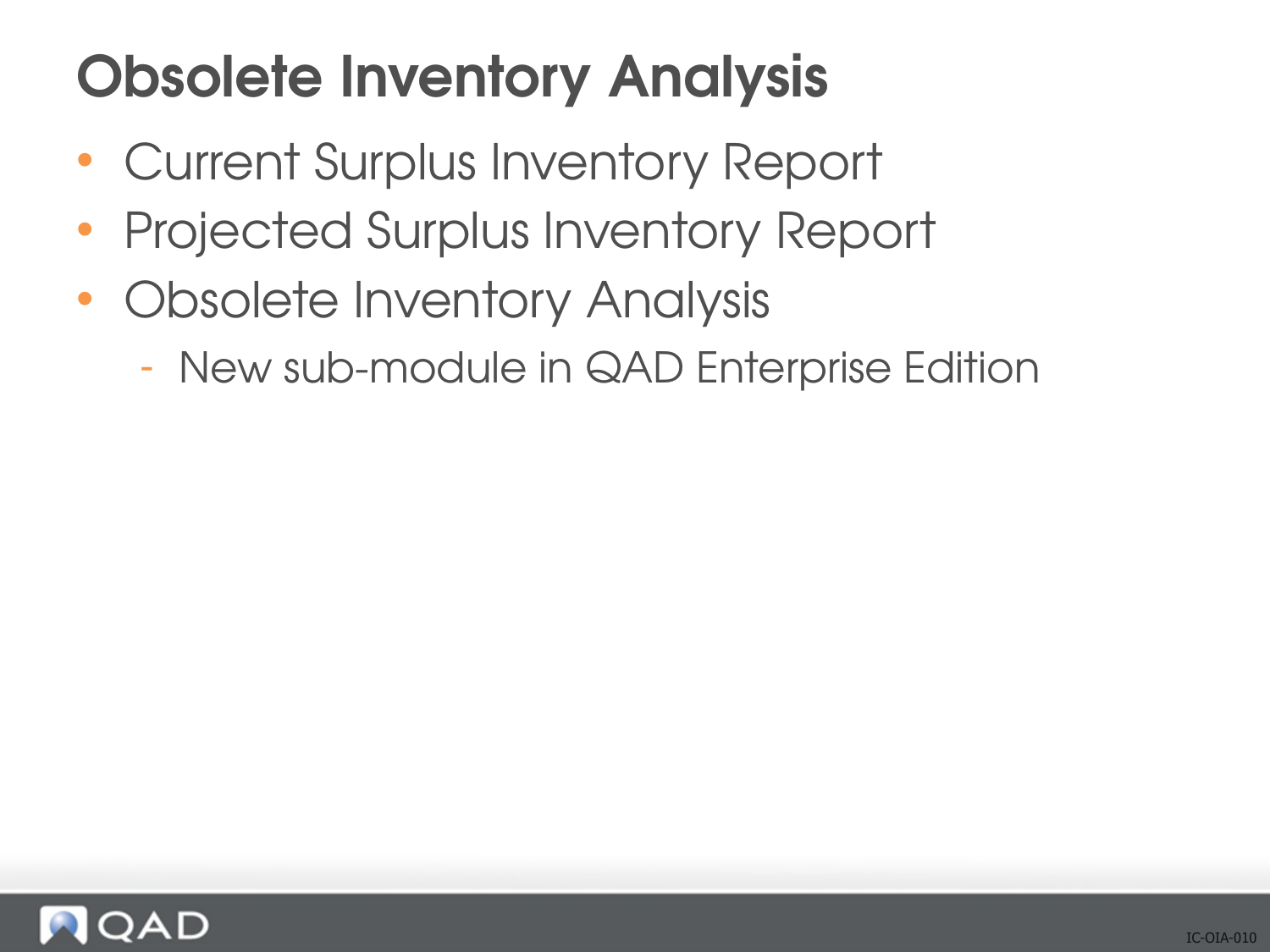

# Obsolete Inventory Analysis
Current Surplus Inventory Report
Projected Surplus Inventory Report
Obsolete Inventory Analysis
New sub-module in QAD Enterprise Edition
IC-OIA-010